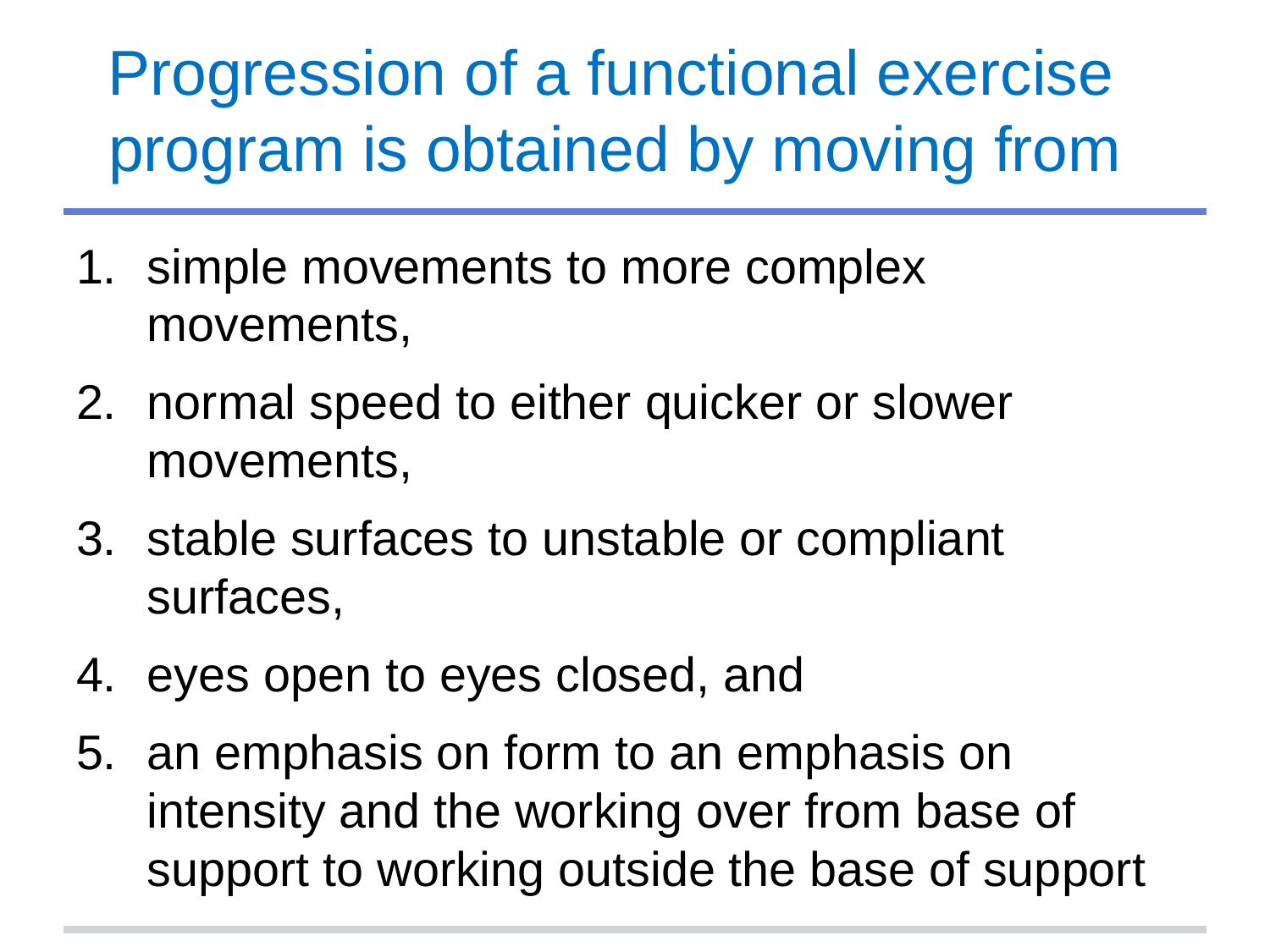

# Progression of a functional exercise program is obtained by moving from
simple movements to more complex movements,
normal speed to either quicker or slower movements,
stable surfaces to unstable or compliant surfaces,
eyes open to eyes closed, and
an emphasis on form to an emphasis on intensity and the working over from base of support to working outside the base of support